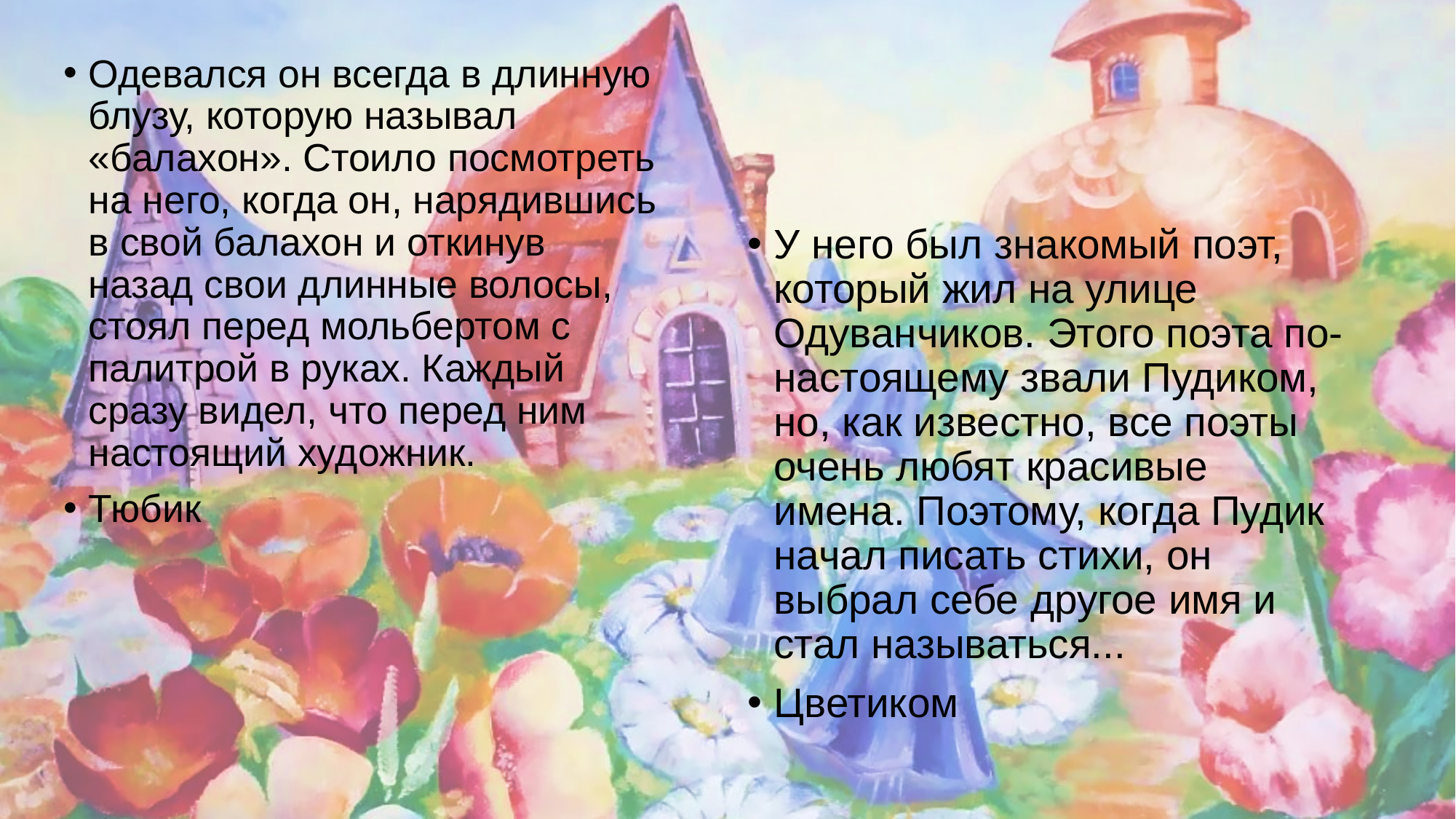

Одевался он всегда в длинную блузу, которую называл «балахон». Стоило посмотреть на него, когда он, нарядившись в свой балахон и откинув назад свои длинные волосы, стоял перед мольбертом с палитрой в руках. Каждый сразу видел, что перед ним настоящий художник.
Тюбик
У него был знакомый поэт, который жил на улице Одуванчиков. Этого поэта по-настоящему звали Пудиком, но, как известно, все поэты очень любят красивые имена. Поэтому, когда Пудик начал писать стихи, он выбрал себе другое имя и стал называться...
Цветиком